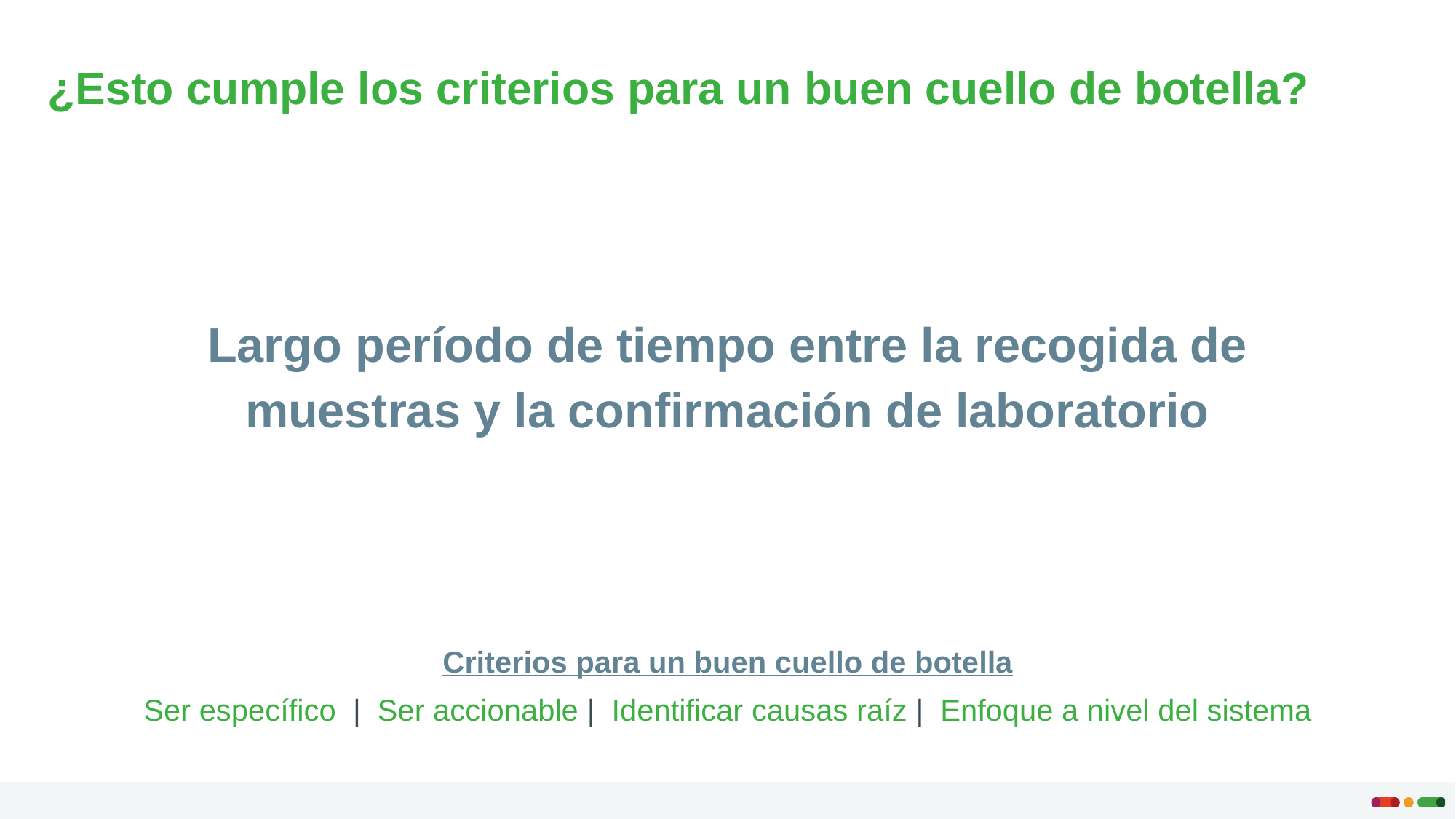

¿Esto cumple los criterios para un buen cuello de botella?
Largo período de tiempo entre la recogida de muestras y la confirmación de laboratorio
Criterios para un buen cuello de botella
Ser específico  |  Ser accionable |  Identificar causas raíz |  Enfoque a nivel del sistema